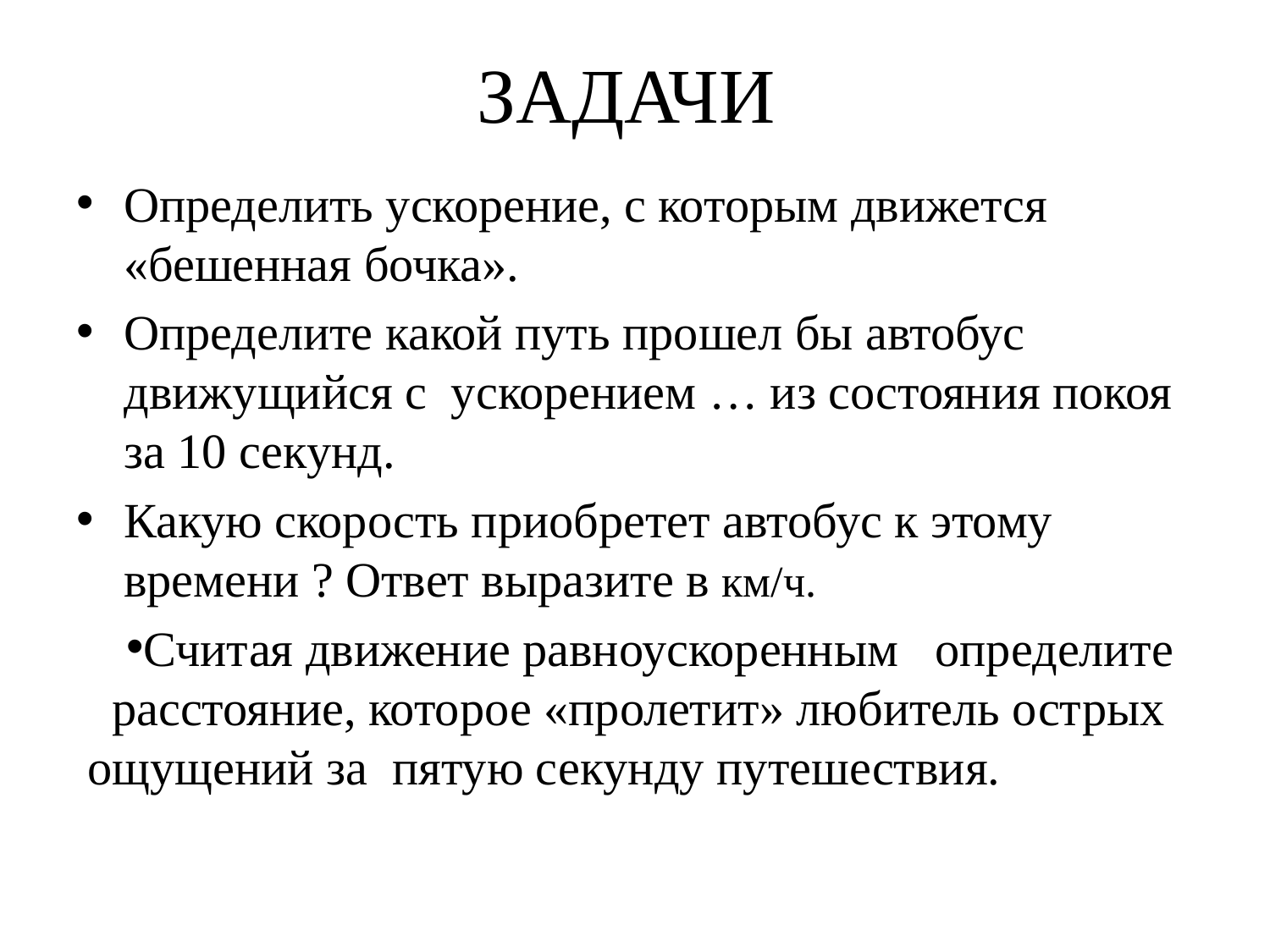

# ЗАДАЧИ
Определить ускорение, с которым движется «бешенная бочка».
Определите какой путь прошел бы автобус движущийся с  ускорением … из состояния покоя за 10 секунд.
Какую скорость приобретет автобус к этому времени ? Ответ выразите в км/ч.
Считая движение равноускоренным   определите    расстояние, которое «пролетит» любитель острых ощущений за  пятую секунду путешествия.